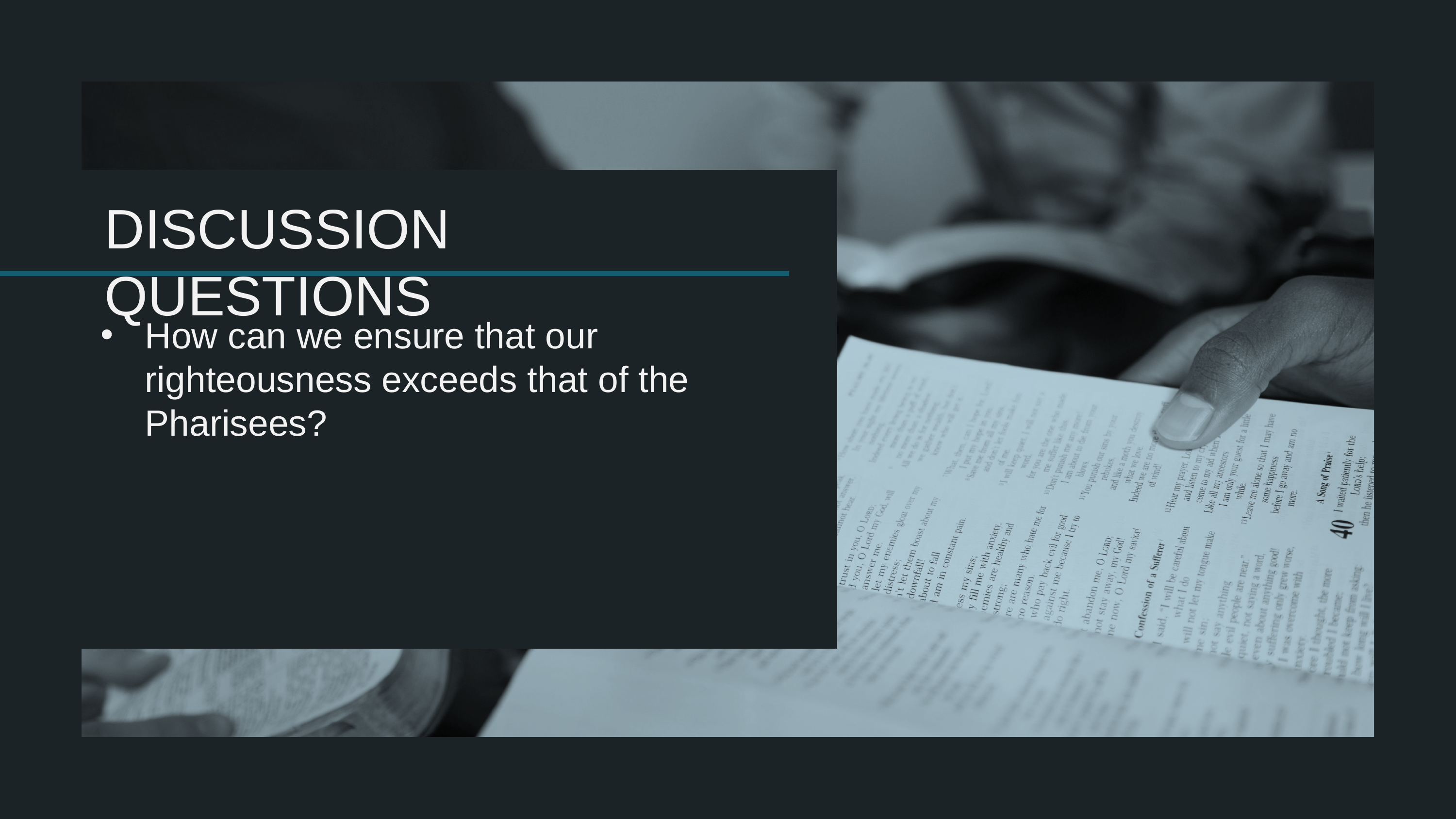

How can we ensure that our righteousness exceeds that of the Pharisees?